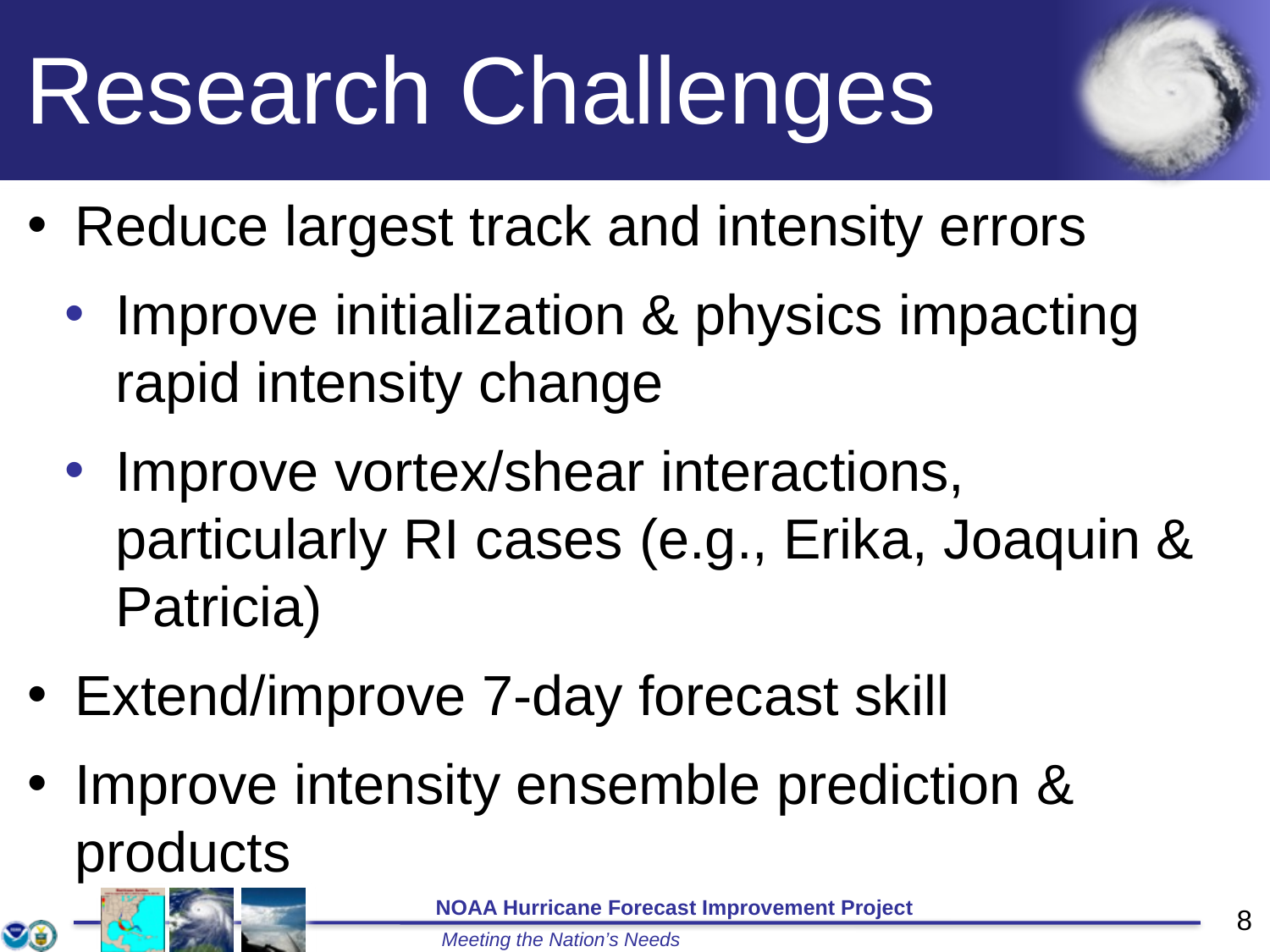

# Research Challenges
Reduce largest track and intensity errors
Improve initialization & physics impacting rapid intensity change
Improve vortex/shear interactions, particularly RI cases (e.g., Erika, Joaquin & Patricia)
Extend/improve 7-day forecast skill
Improve intensity ensemble prediction & products